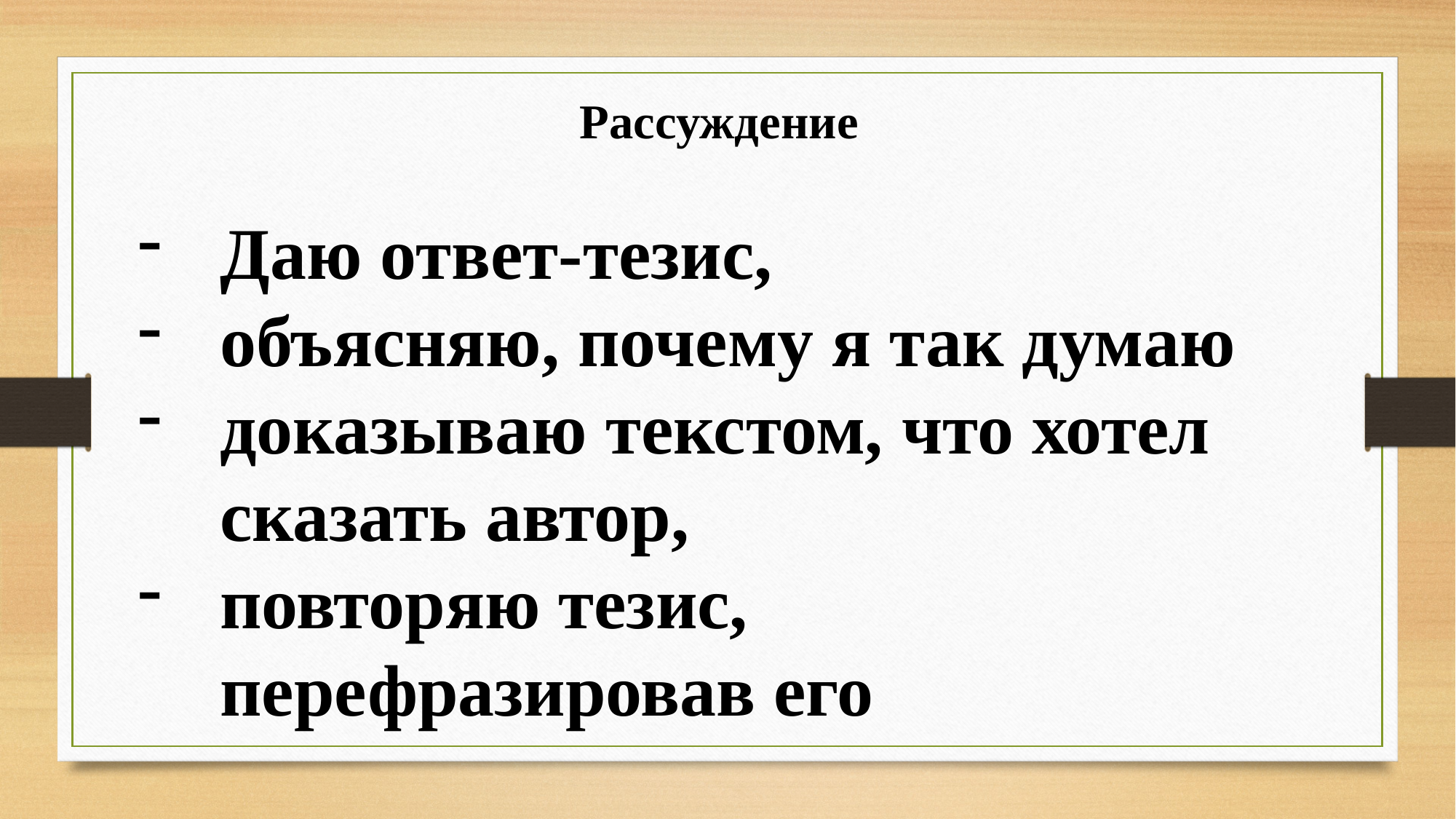

Рассуждение

Даю ответ-тезис,
объясняю, почему я так думаю
доказываю текстом, что хотел сказать автор,
повторяю тезис, перефразировав его